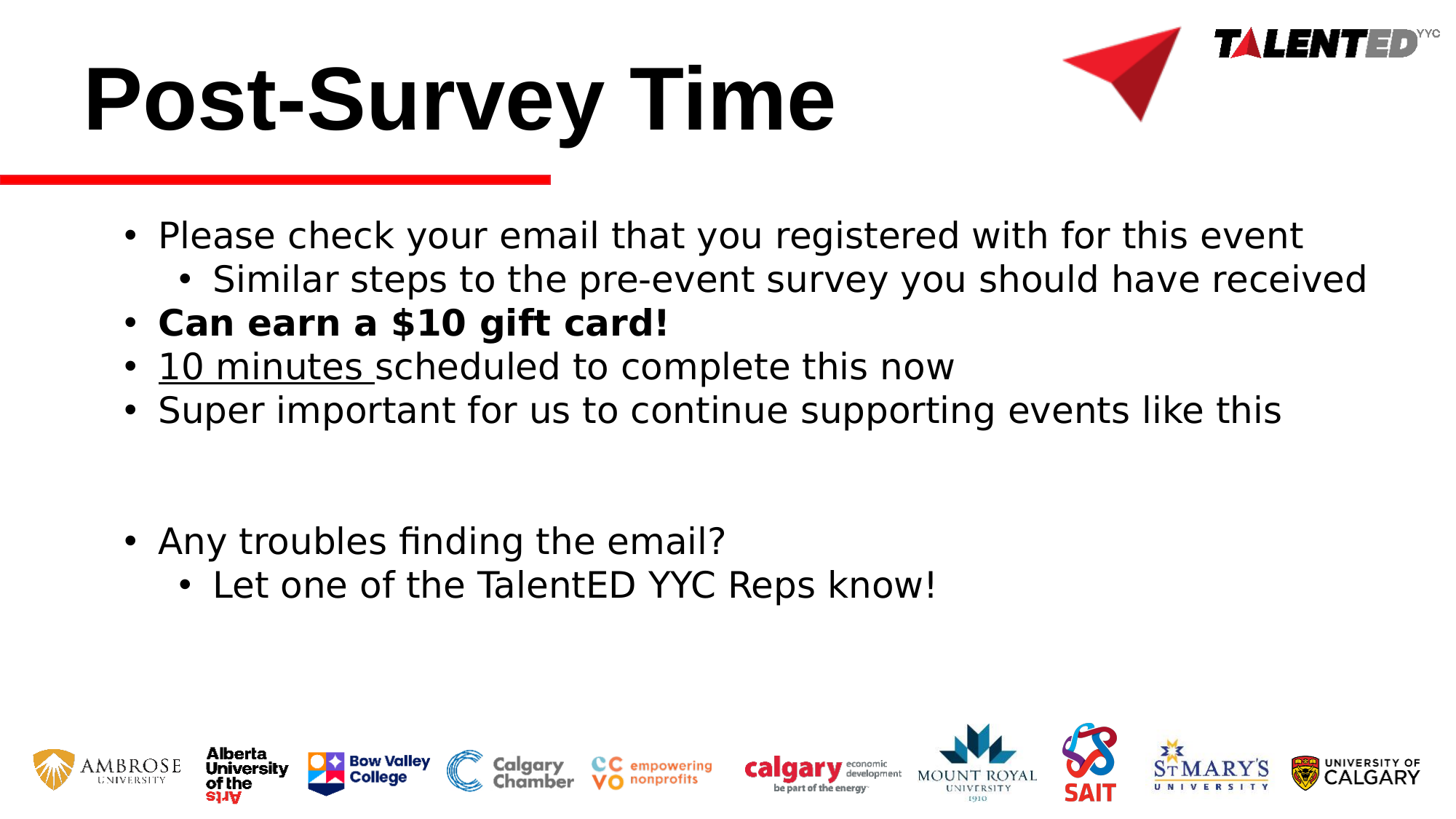

Post-Survey Time
Please check your email that you registered with for this event
Similar steps to the pre-event survey you should have received
Can earn a $10 gift card!
10 minutes scheduled to complete this now
Super important for us to continue supporting events like this

Any troubles finding the email?
Let one of the TalentED YYC Reps know!